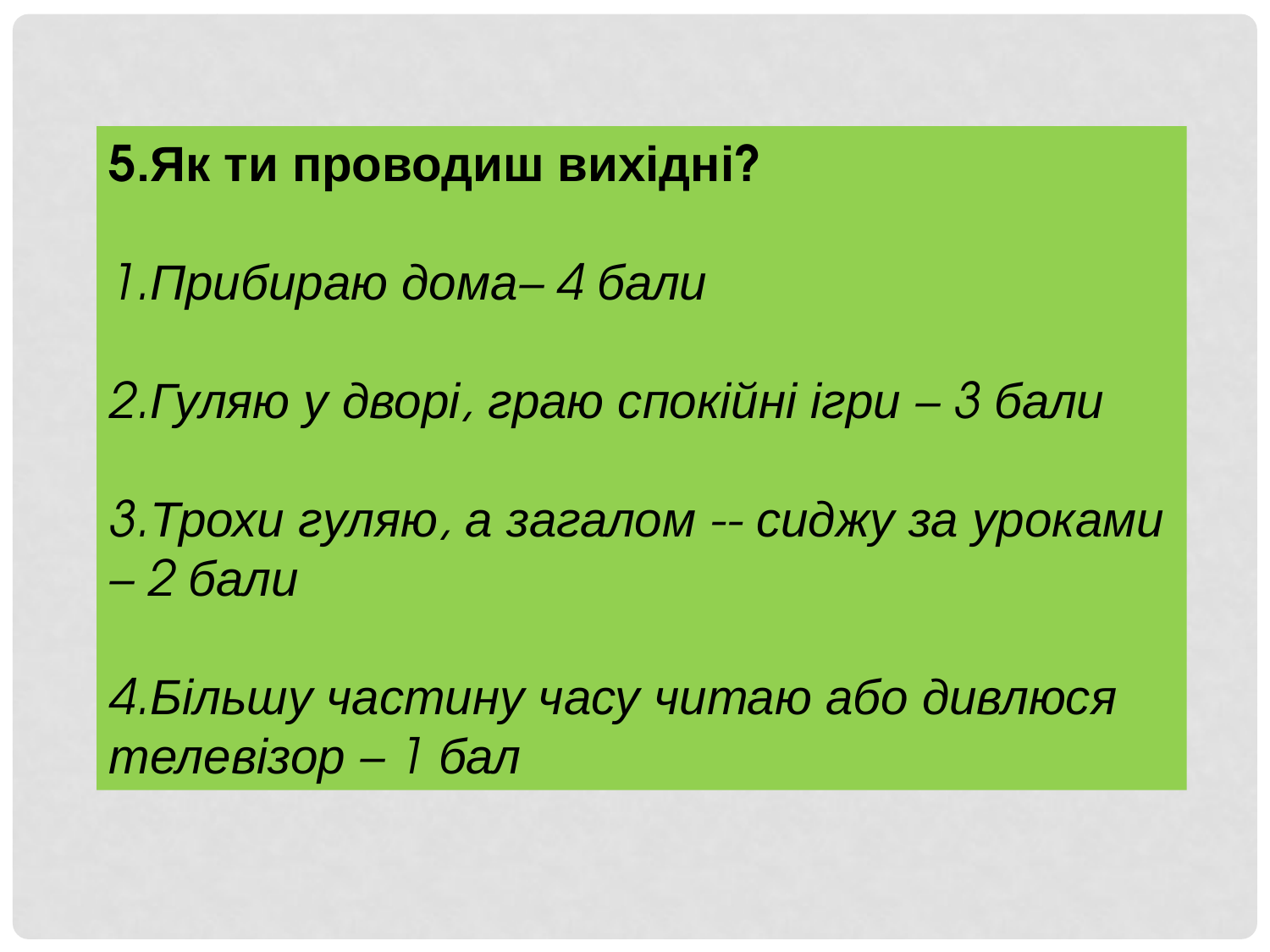

5.Як ти проводиш вихідні?

1.Прибираю дома– 4 бали

2.Гуляю у дворі, граю спокійні ігри – 3 бали

3.Трохи гуляю, а загалом -- сиджу за уроками – 2 бали

4.Більшу частину часу читаю або дивлюся телевізор – 1 бал